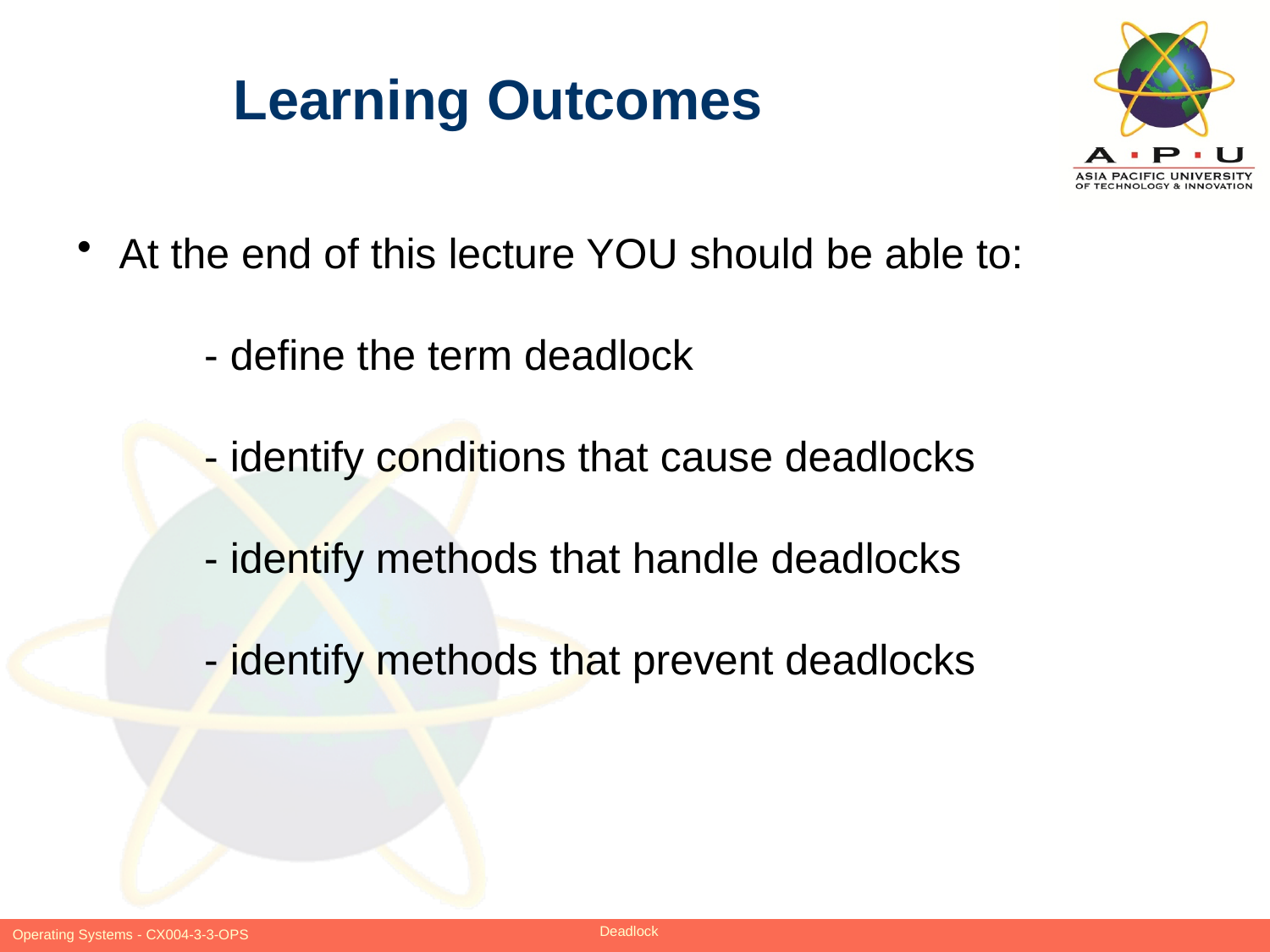

Learning Outcomes
 At the end of this lecture YOU should be able to:

	- define the term deadlock

	- identify conditions that cause deadlocks

	- identify methods that handle deadlocks

	- identify methods that prevent deadlocks

Slide 3 of 18